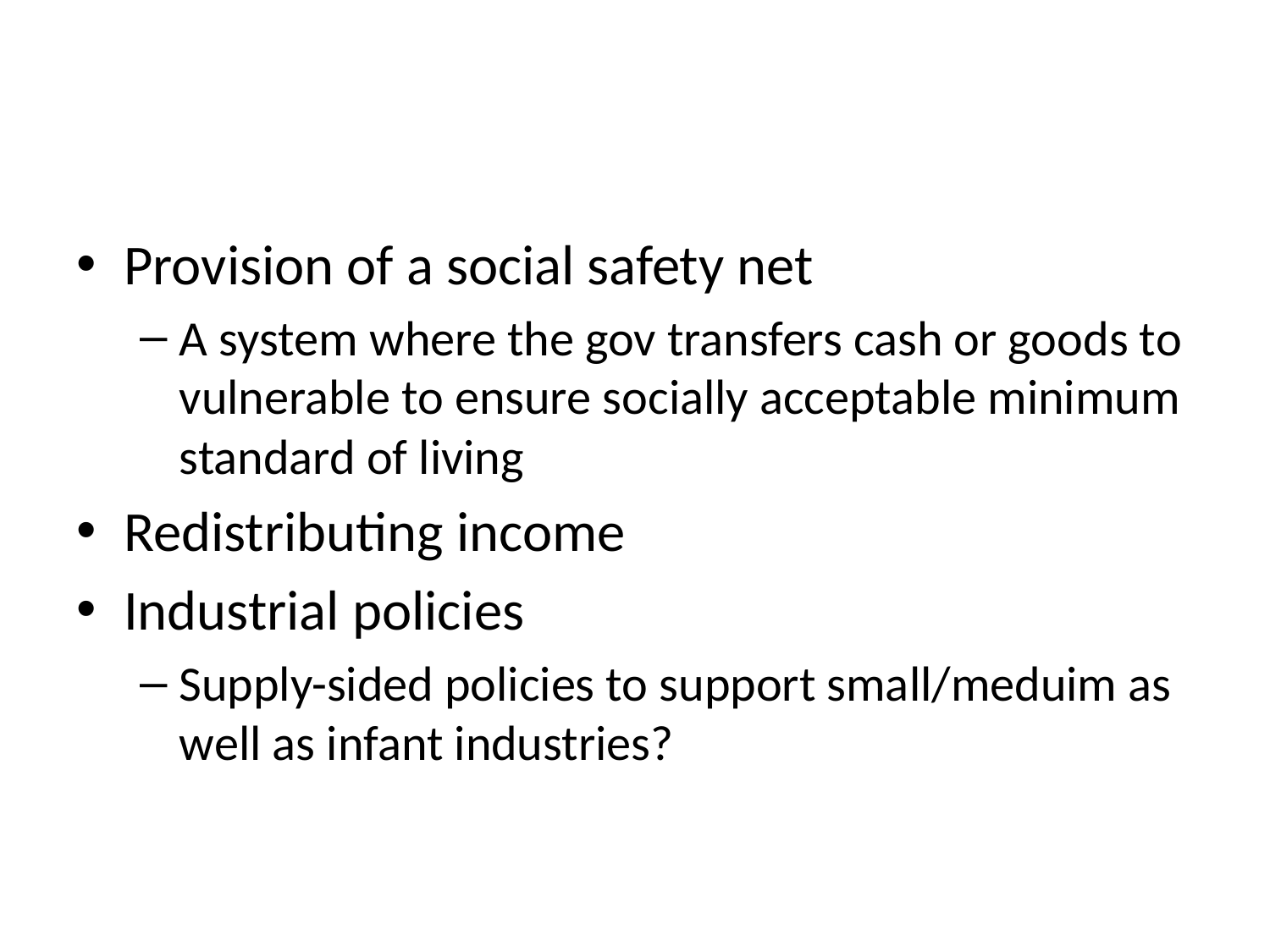

#
Provision of a social safety net
A system where the gov transfers cash or goods to vulnerable to ensure socially acceptable minimum standard of living
Redistributing income
Industrial policies
Supply-sided policies to support small/meduim as well as infant industries?